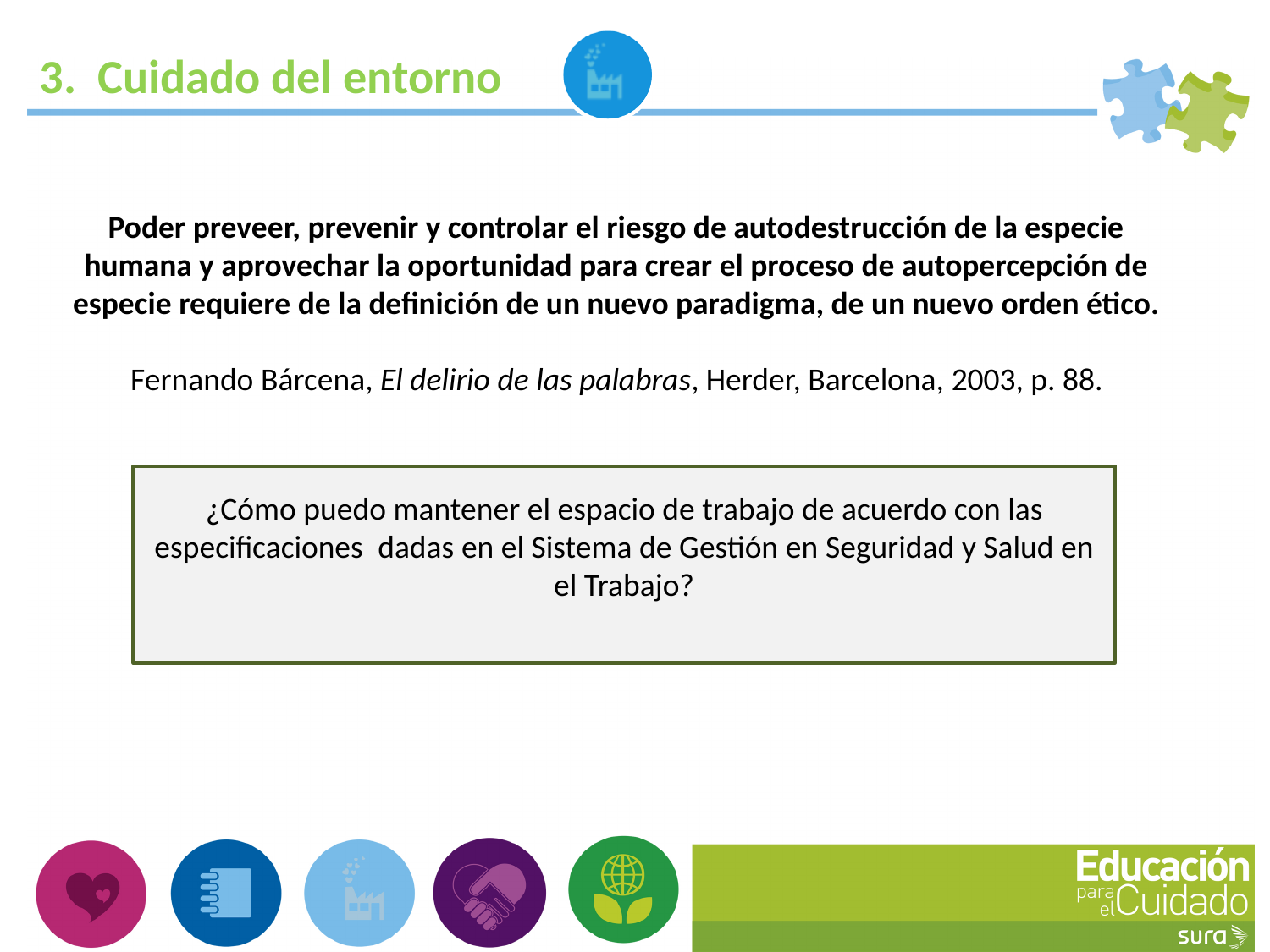

3.  Cuidado del entorno

Poder preveer, prevenir y controlar el riesgo de autodestrucción de la especie humana y aprovechar la oportunidad para crear el proceso de autopercepción de especie requiere de la definición de un nuevo paradigma, de un nuevo orden ético.

Fernando Bárcena, El delirio de las palabras, Herder, Barcelona, 2003, p. 88.

¿Cómo puedo mantener el espacio de trabajo de acuerdo con las especificaciones  dadas en el Sistema de Gestión en Seguridad y Salud en el Trabajo?